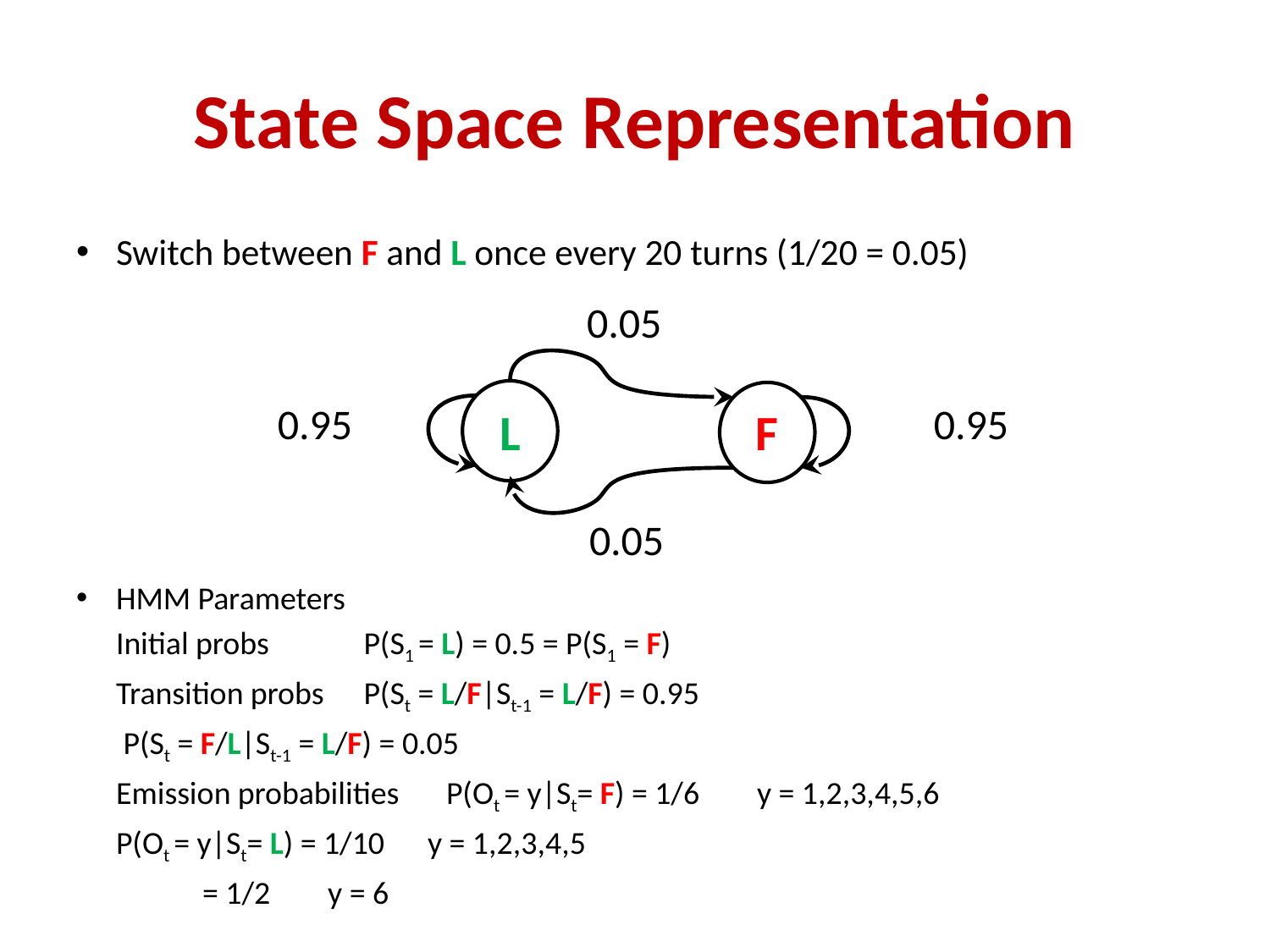

# State Space Representation
Switch between F and L once every 20 turns (1/20 = 0.05)

HMM Parameters
	Initial probs   		P(S1 = L) = 0.5 = P(S1 = F)
	Transition probs		P(St = L/F|St-1 = L/F) = 0.95
					 P(St = F/L|St-1 = L/F) = 0.05
	Emission probabilities  	P(Ot = y|St= F) = 1/6        y = 1,2,3,4,5,6
					P(Ot = y|St= L) = 1/10      y = 1,2,3,4,5
						            = 1/2        y = 6

0.05

0.95
0.95
L
F

0.05